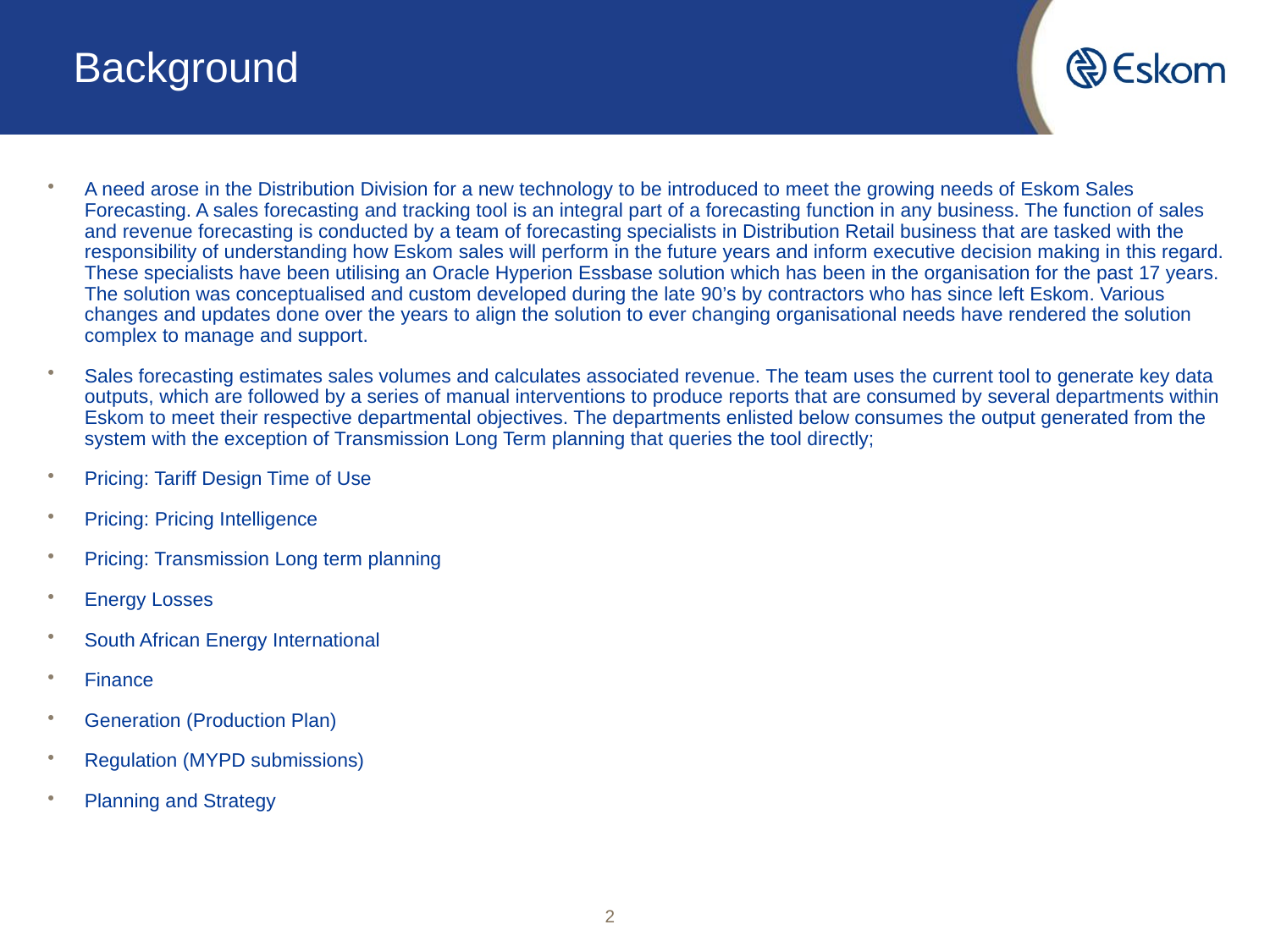

# Background
A need arose in the Distribution Division for a new technology to be introduced to meet the growing needs of Eskom Sales Forecasting. A sales forecasting and tracking tool is an integral part of a forecasting function in any business. The function of sales and revenue forecasting is conducted by a team of forecasting specialists in Distribution Retail business that are tasked with the responsibility of understanding how Eskom sales will perform in the future years and inform executive decision making in this regard. These specialists have been utilising an Oracle Hyperion Essbase solution which has been in the organisation for the past 17 years. The solution was conceptualised and custom developed during the late 90’s by contractors who has since left Eskom. Various changes and updates done over the years to align the solution to ever changing organisational needs have rendered the solution complex to manage and support.
Sales forecasting estimates sales volumes and calculates associated revenue. The team uses the current tool to generate key data outputs, which are followed by a series of manual interventions to produce reports that are consumed by several departments within Eskom to meet their respective departmental objectives. The departments enlisted below consumes the output generated from the system with the exception of Transmission Long Term planning that queries the tool directly;
Pricing: Tariff Design Time of Use
Pricing: Pricing Intelligence
Pricing: Transmission Long term planning
Energy Losses
South African Energy International
Finance
Generation (Production Plan)
Regulation (MYPD submissions)
Planning and Strategy

2